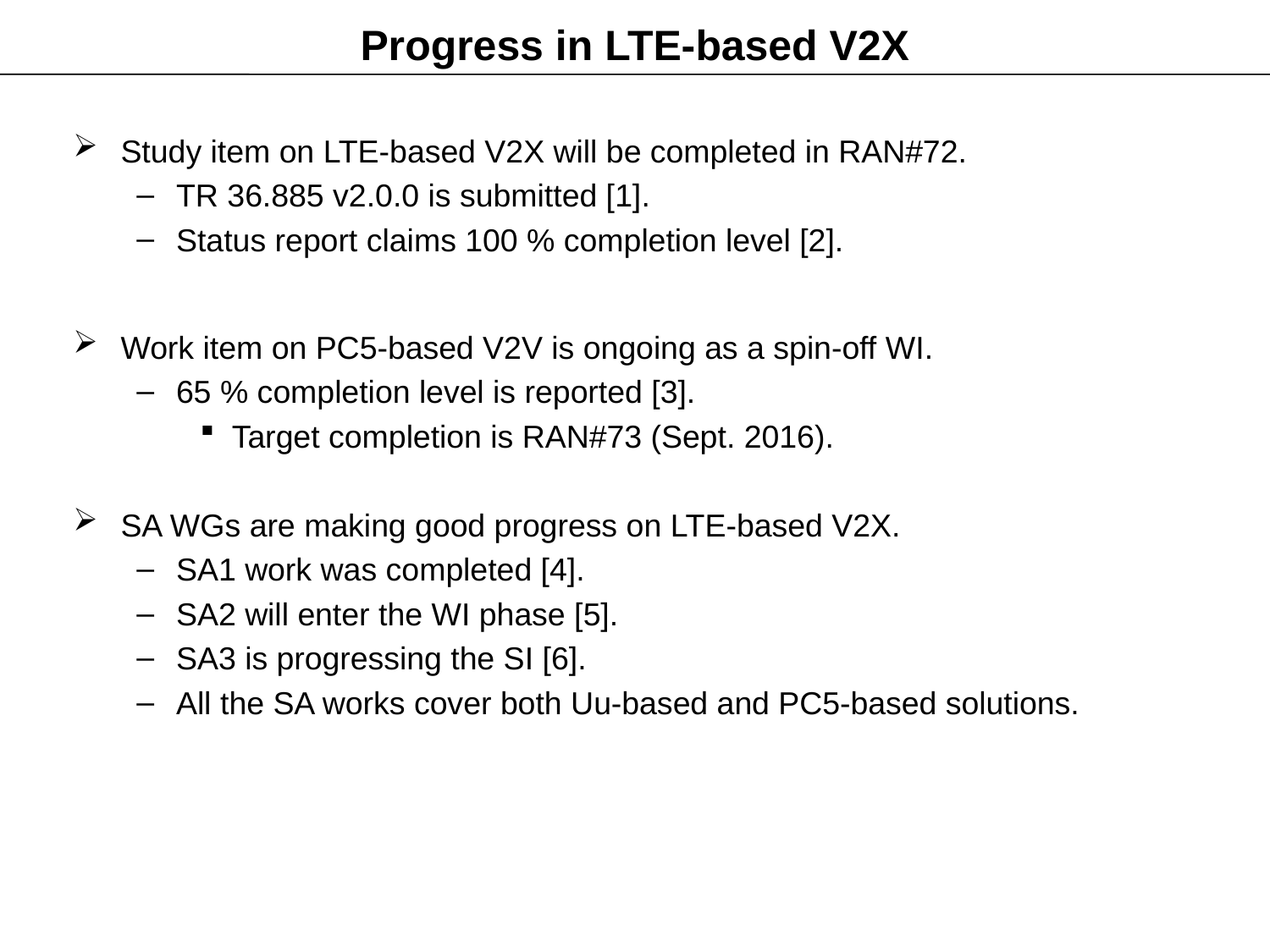

# Progress in LTE-based V2X
Study item on LTE-based V2X will be completed in RAN#72.
TR 36.885 v2.0.0 is submitted [1].
Status report claims 100 % completion level [2].

Work item on PC5-based V2V is ongoing as a spin-off WI.
65 % completion level is reported [3].
Target completion is RAN#73 (Sept. 2016).

SA WGs are making good progress on LTE-based V2X.
SA1 work was completed [4].
SA2 will enter the WI phase [5].
SA3 is progressing the SI [6].
All the SA works cover both Uu-based and PC5-based solutions.